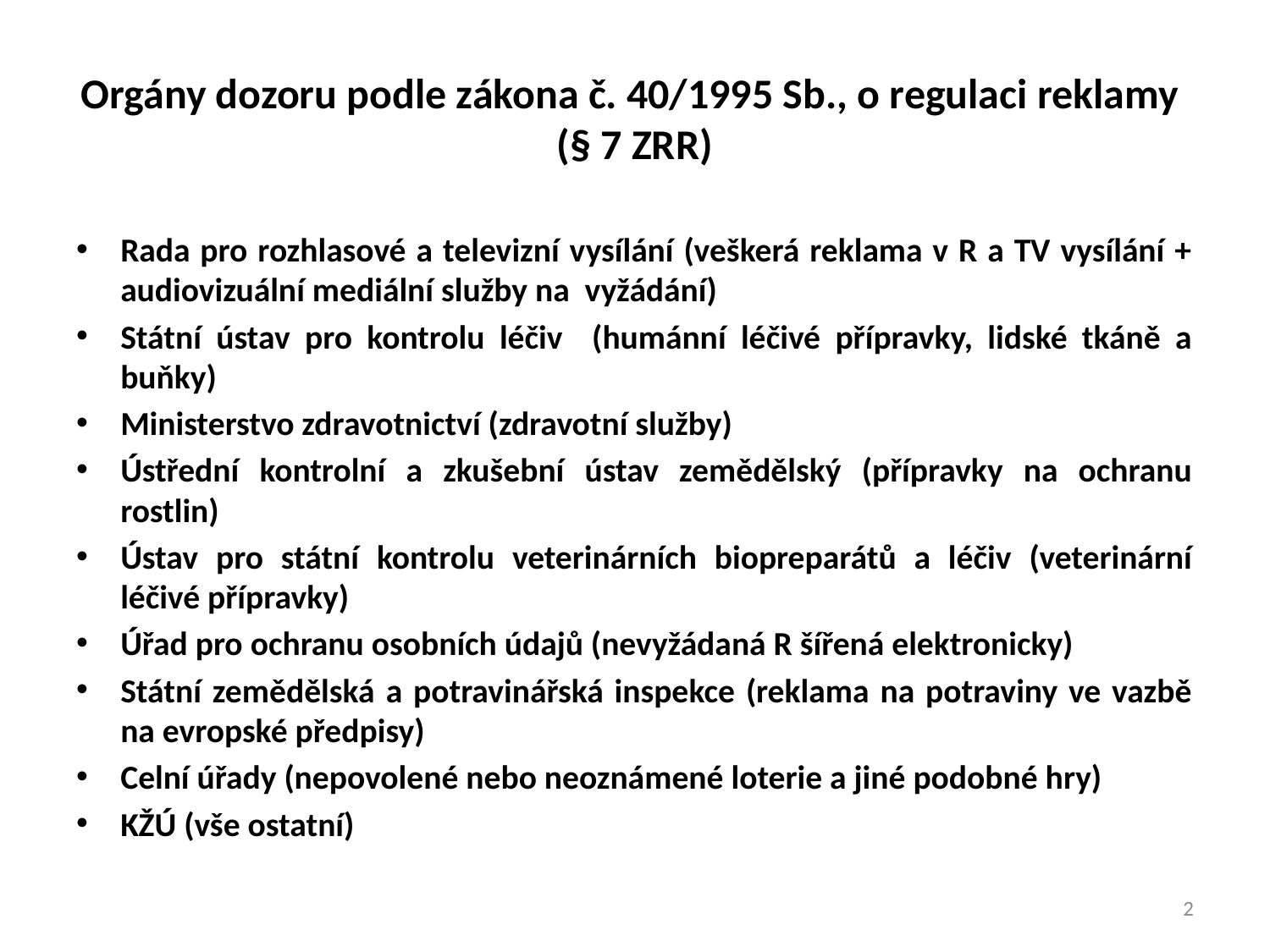

# Orgány dozoru podle zákona č. 40/1995 Sb., o regulaci reklamy (§ 7 ZRR)
Rada pro rozhlasové a televizní vysílání (veškerá reklama v R a TV vysílání + audiovizuální mediální služby na  vyžádání)
Státní ústav pro kontrolu léčiv  (humánní léčivé přípravky, lidské tkáně a buňky)
Ministerstvo zdravotnictví (zdravotní služby)
Ústřední kontrolní a zkušební ústav zemědělský (přípravky na ochranu rostlin)
Ústav pro státní kontrolu veterinárních biopreparátů a léčiv (veterinární léčivé přípravky)
Úřad pro ochranu osobních údajů (nevyžádaná R šířená elektronicky)
Státní zemědělská a potravinářská inspekce (reklama na potraviny ve vazbě na evropské předpisy)
Celní úřady (nepovolené nebo neoznámené loterie a jiné podobné hry)
KŽÚ (vše ostatní)

2